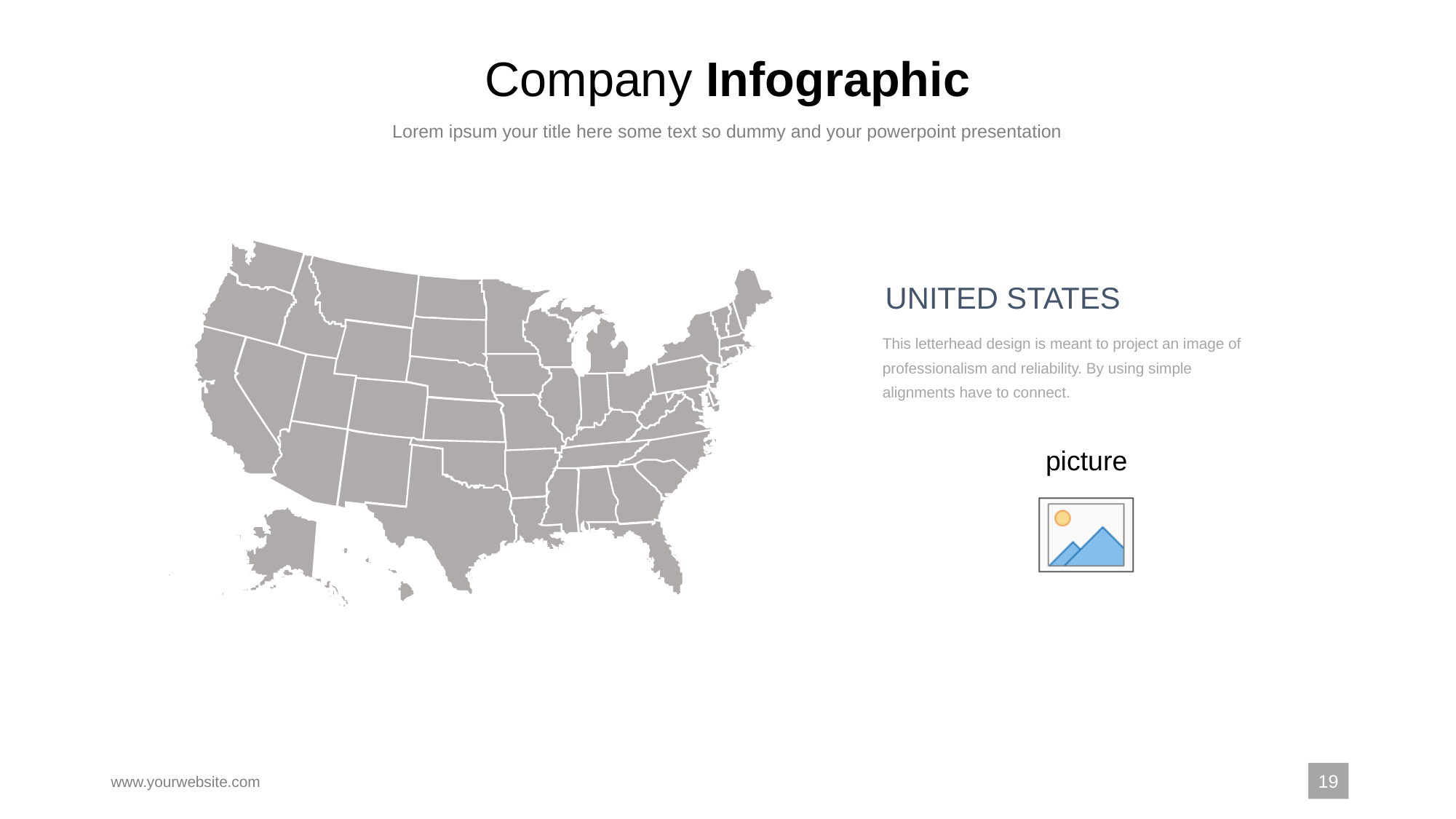

Company Infographic
Lorem ipsum your title here some text so dummy and your powerpoint presentation

UNITED STATES
This letterhead design is meant to project an image of professionalism and reliability. By using simple alignments have to connect.

19
www.yourwebsite.com